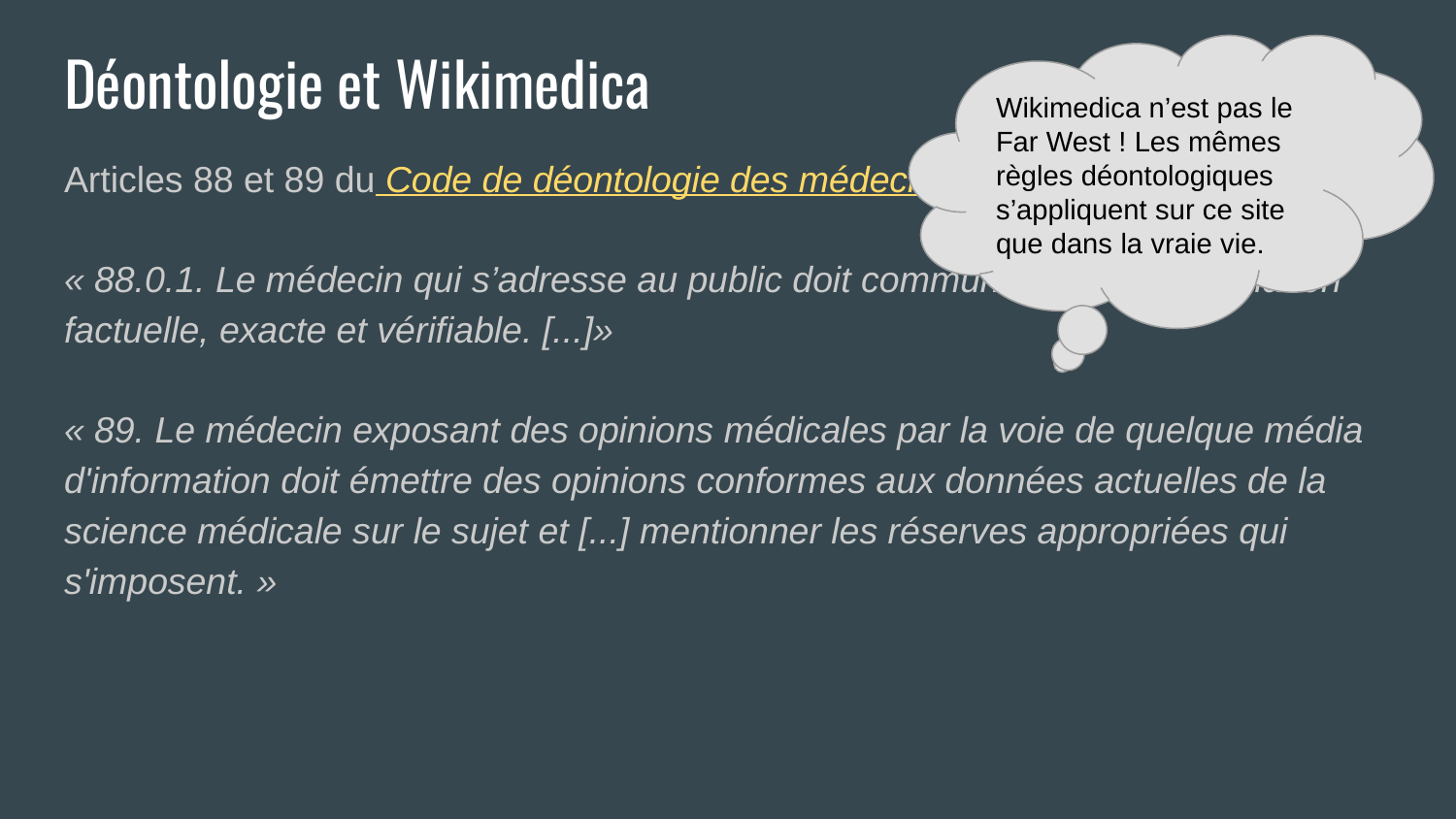

# Déontologie et Wikimedica
Wikimedica n’est pas le Far West ! Les mêmes règles déontologiques s’appliquent sur ce site que dans la vraie vie.
Articles 88 et 89 du Code de déontologie des médecins[1]

« 88.0.1. Le médecin qui s’adresse au public doit communiquer une information factuelle, exacte et vérifiable. [...]»

« 89. Le médecin exposant des opinions médicales par la voie de quelque média d'information doit émettre des opinions conformes aux données actuelles de la science médicale sur le sujet et [...] mentionner les réserves appropriées qui s'imposent. »